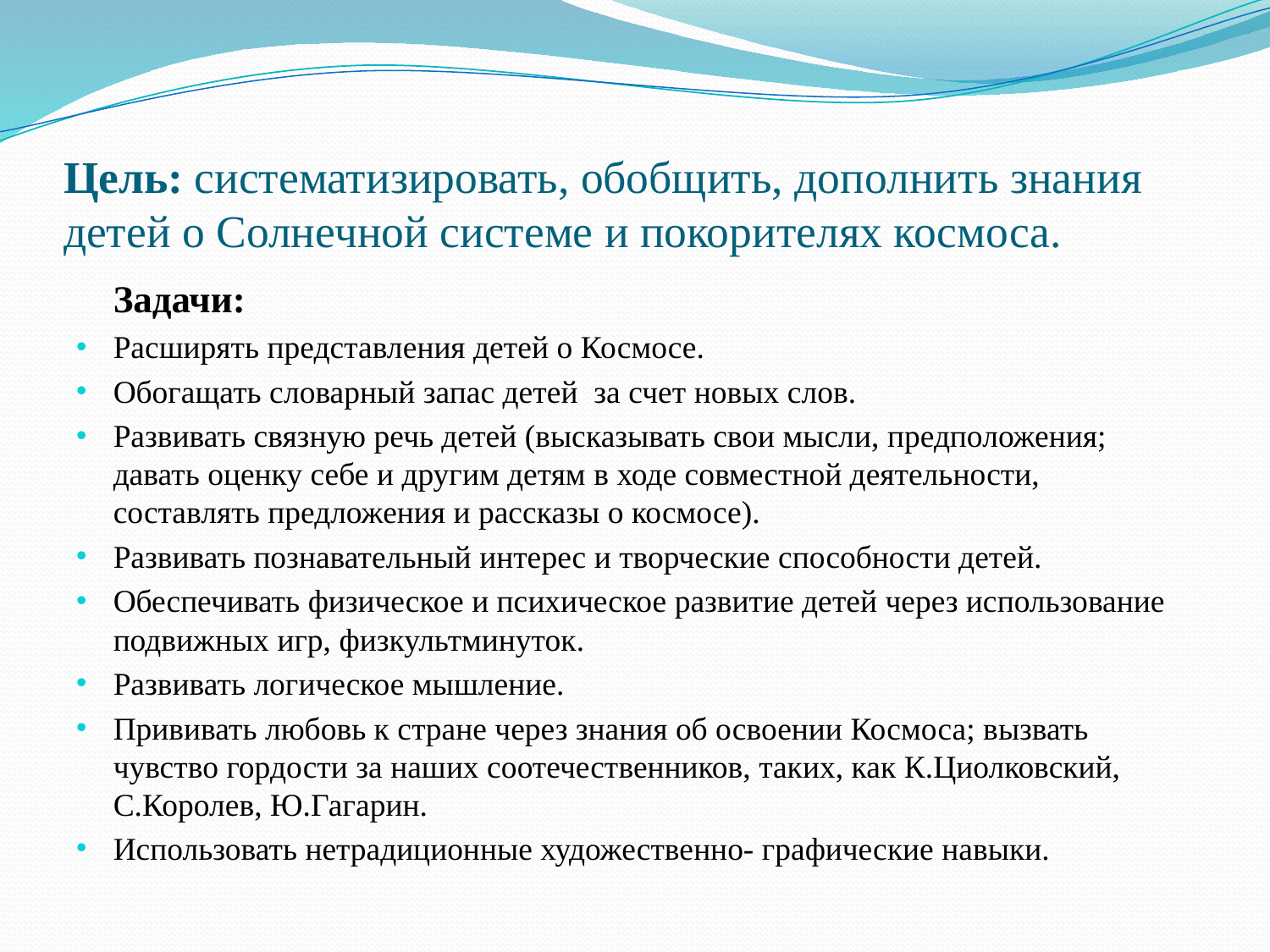

# Цель: систематизировать, обобщить, дополнить знания детей о Солнечной системе и покорителях космоса.
	Задачи:
Расширять представления детей о Космосе.
Обогащать словарный запас детей  за счет новых слов.
Развивать связную речь детей (высказывать свои мысли, предположения; давать оценку себе и другим детям в ходе совместной деятельности, составлять предложения и рассказы о космосе).
Развивать познавательный интерес и творческие способности детей.
Обеспечивать физическое и психическое развитие детей через использование подвижных игр, физкультминуток.
Развивать логическое мышление.
Прививать любовь к стране через знания об освоении Космоса; вызвать чувство гордости за наших соотечественников, таких, как К.Циолковский, С.Королев, Ю.Гагарин.
Использовать нетрадиционные художественно- графические навыки.